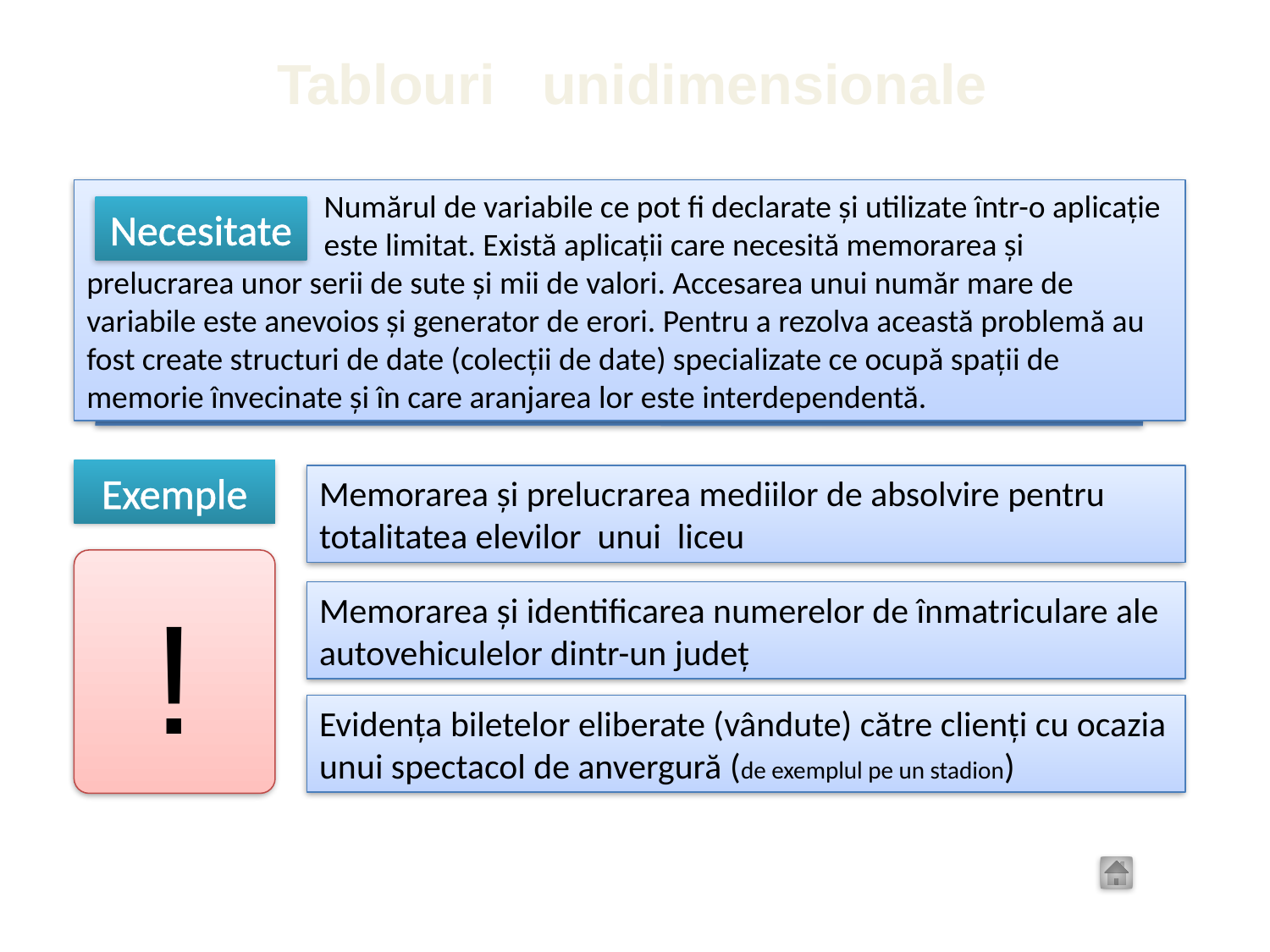

Tablouri   unidimensionale
                                 Numărul de variabile ce pot fi declarate și utilizate într-o aplicație
                                 este limitat. Există aplicații care necesită memorarea și prelucrarea unor serii de sute și mii de valori. Accesarea unui număr mare de variabile este anevoios și generator de erori. Pentru a rezolva această problemă au fost create structuri de date (colecții de date) specializate ce ocupă spații de memorie învecinate și în care aranjarea lor este interdependentă.
Necesitate
Exemple
Memorarea și prelucrarea mediilor de absolvire pentru totalitatea elevilor  unui  liceu
!
Memorarea și identificarea numerelor de înmatriculare ale autovehiculelor dintr-un județ
Evidența biletelor eliberate (vândute) către clienți cu ocazia unui spectacol de anvergură (de exemplul pe un stadion)